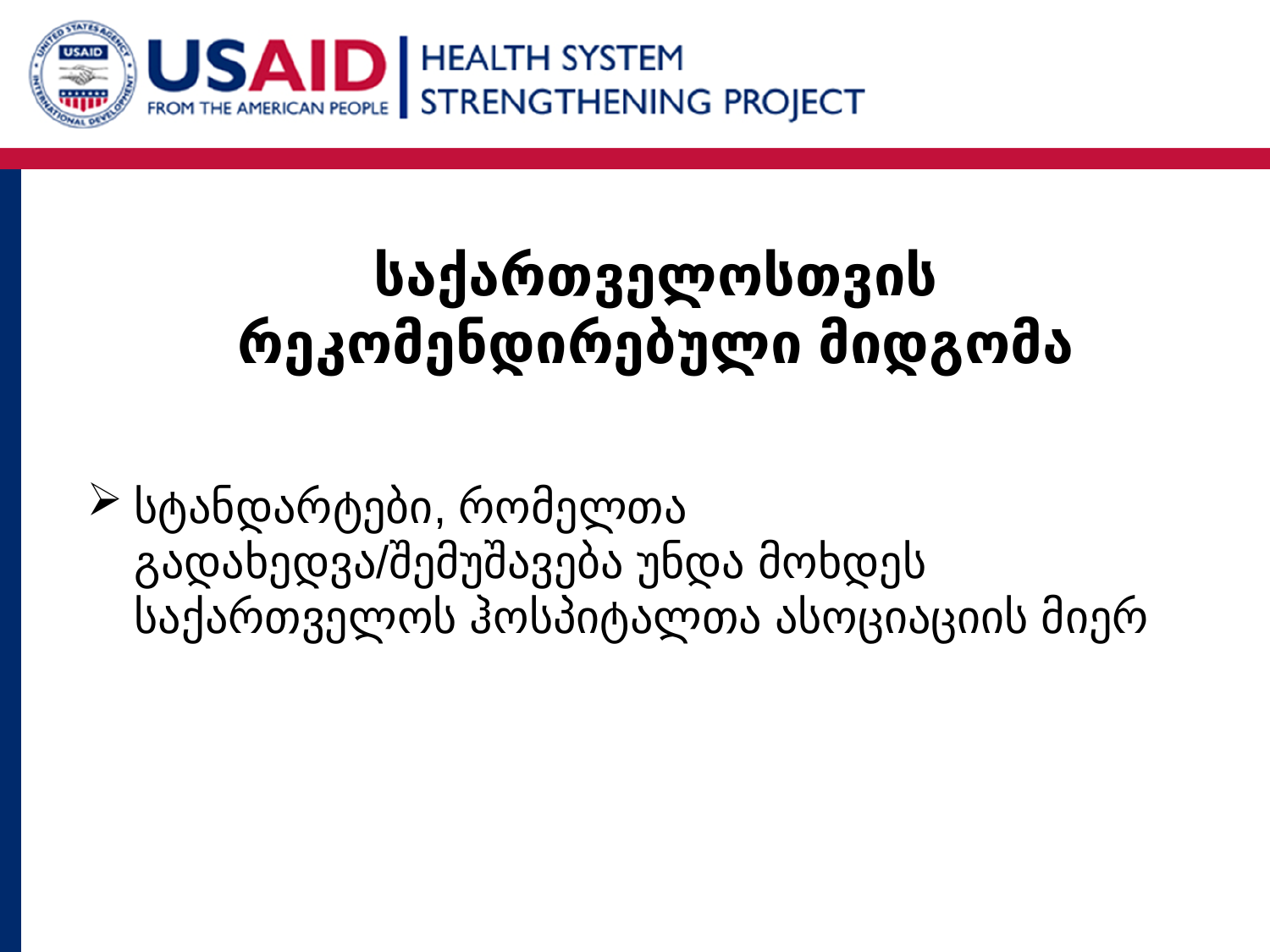

# საქართველოსთვის რეკომენდირებული მიდგომა

სტანდარტები, რომელთა გადახედვა/შემუშავება უნდა მოხდეს საქართველოს ჰოსპიტალთა ასოციაციის მიერ